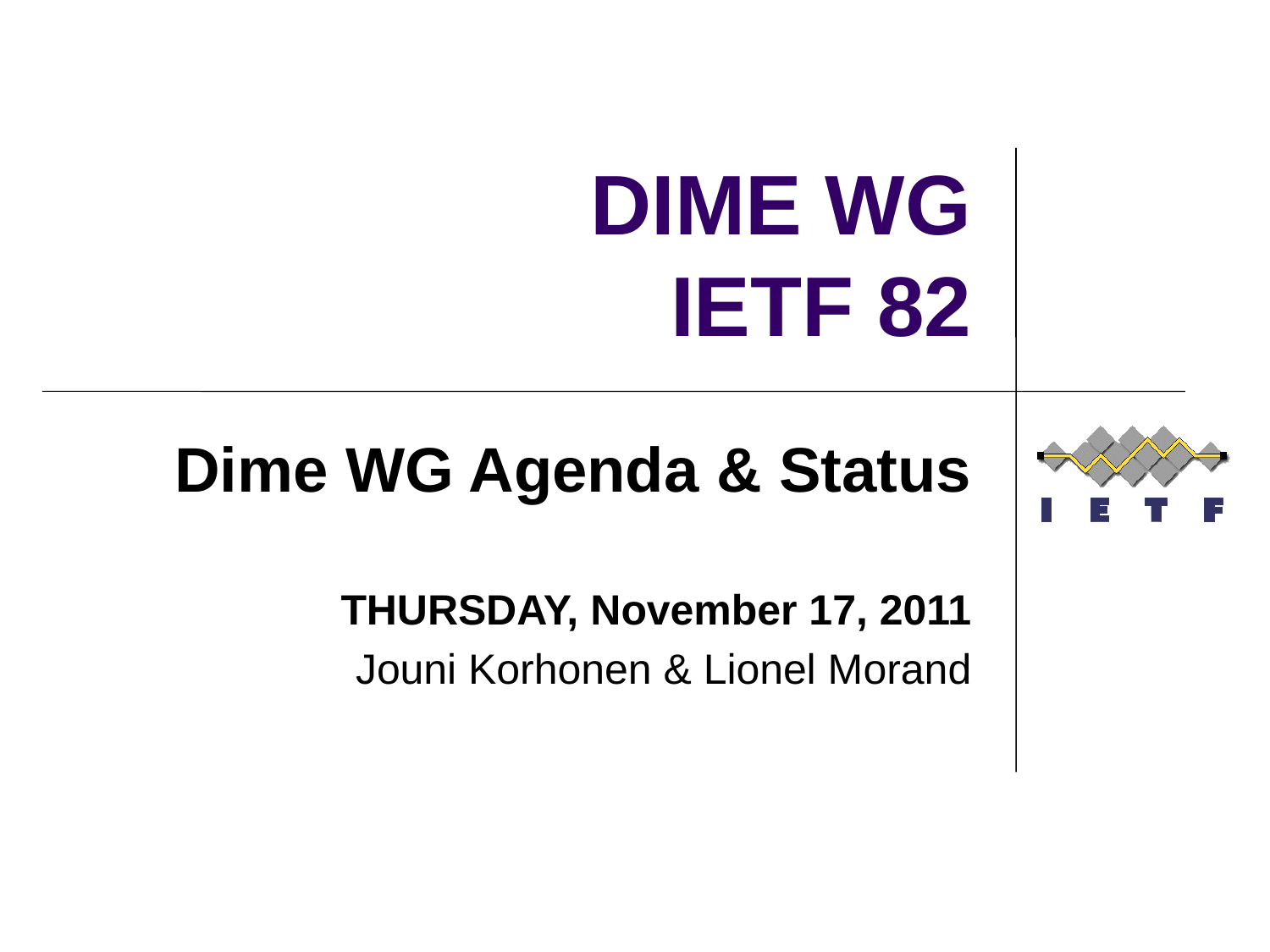

# DIME WG IETF 82
Dime WG Agenda & Status

THURSDAY, November 17, 2011
Jouni Korhonen & Lionel Morand